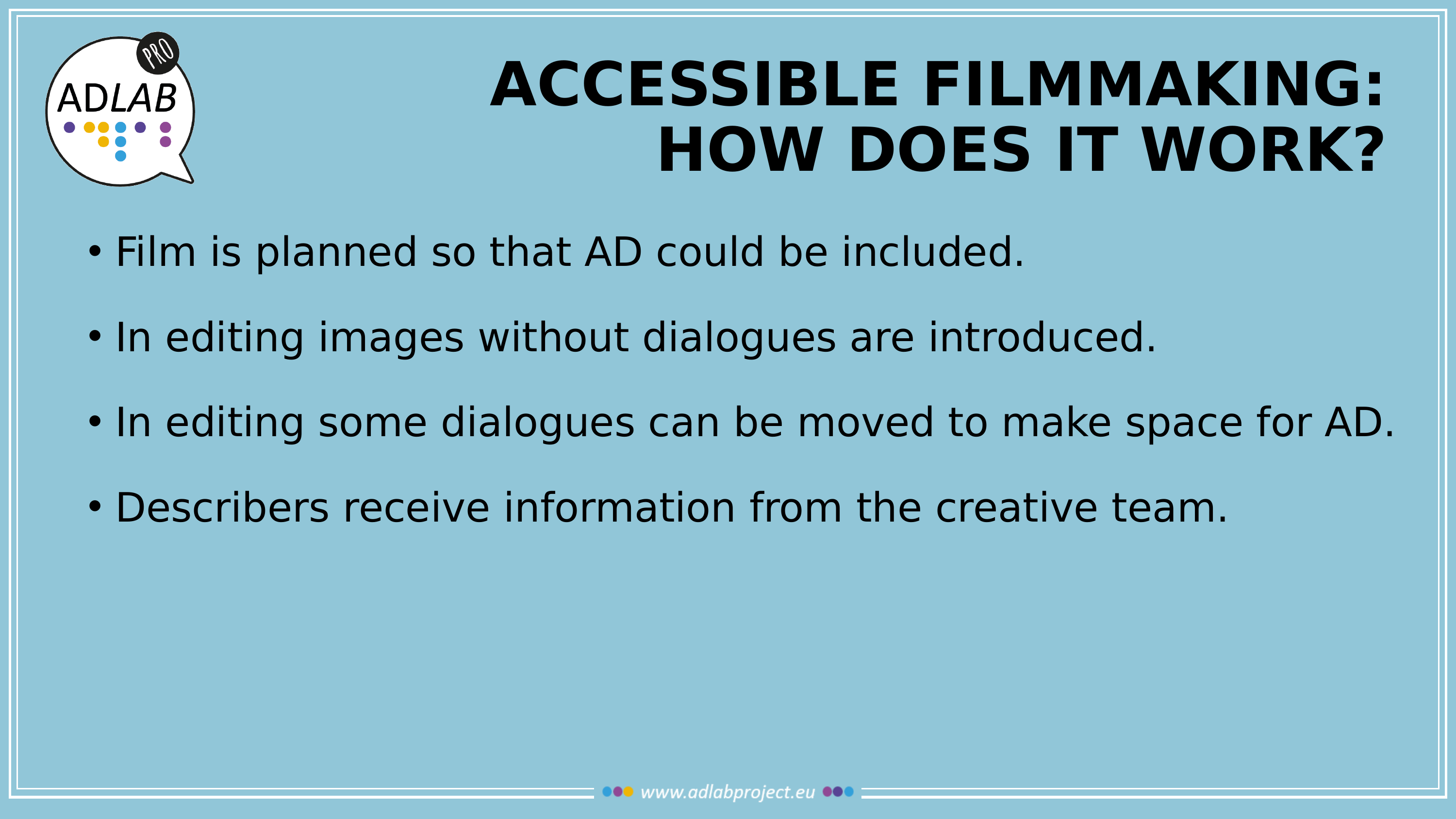

# Accessible filmmaking: how does it work?
 Film is planned so that AD could be included.
 In editing images without dialogues are introduced.
 In editing some dialogues can be moved to make space for AD.
 Describers receive information from the creative team.